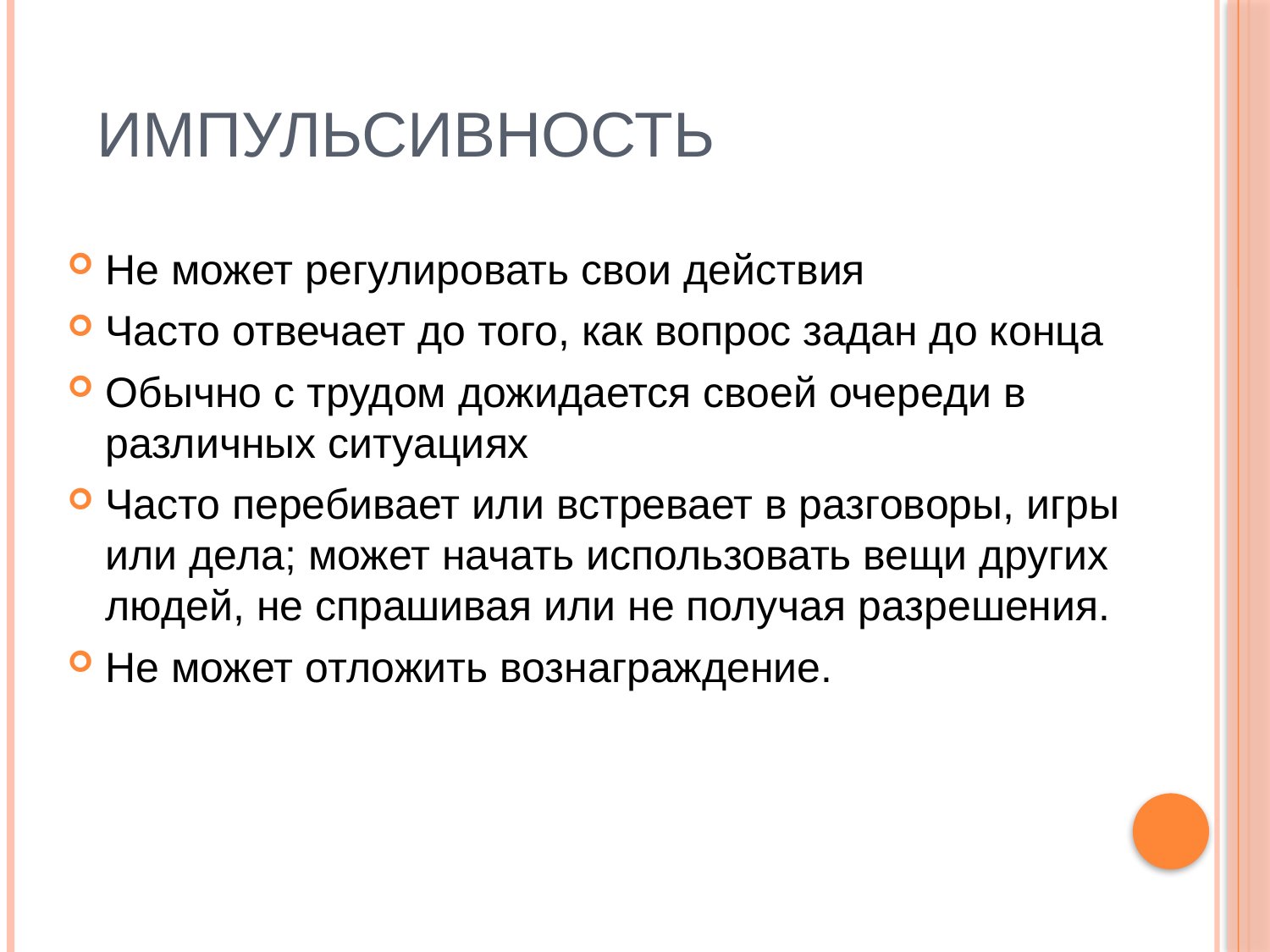

# Импульсивность
Не может регулировать свои действия
Часто отвечает до того, как вопрос задан до конца
Обычно с трудом дожидается своей очереди в различных ситуациях
Часто перебивает или встревает в разговоры, игры или дела; может начать использовать вещи других людей, не спрашивая или не получая разрешения.
Не может отложить вознаграждение.